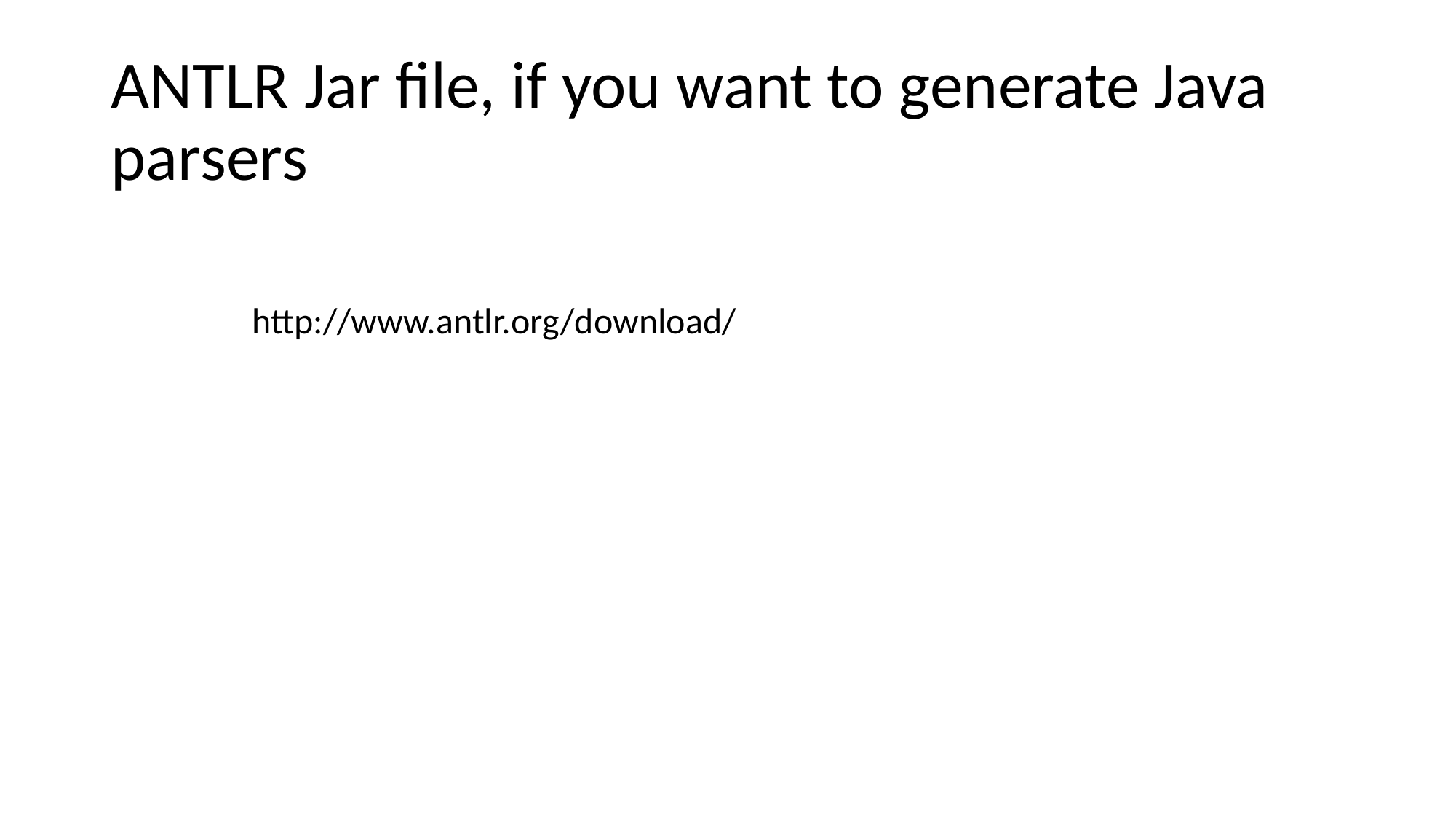

# ANTLR Jar file, if you want to generate Java parsers
http://www.antlr.org/download/